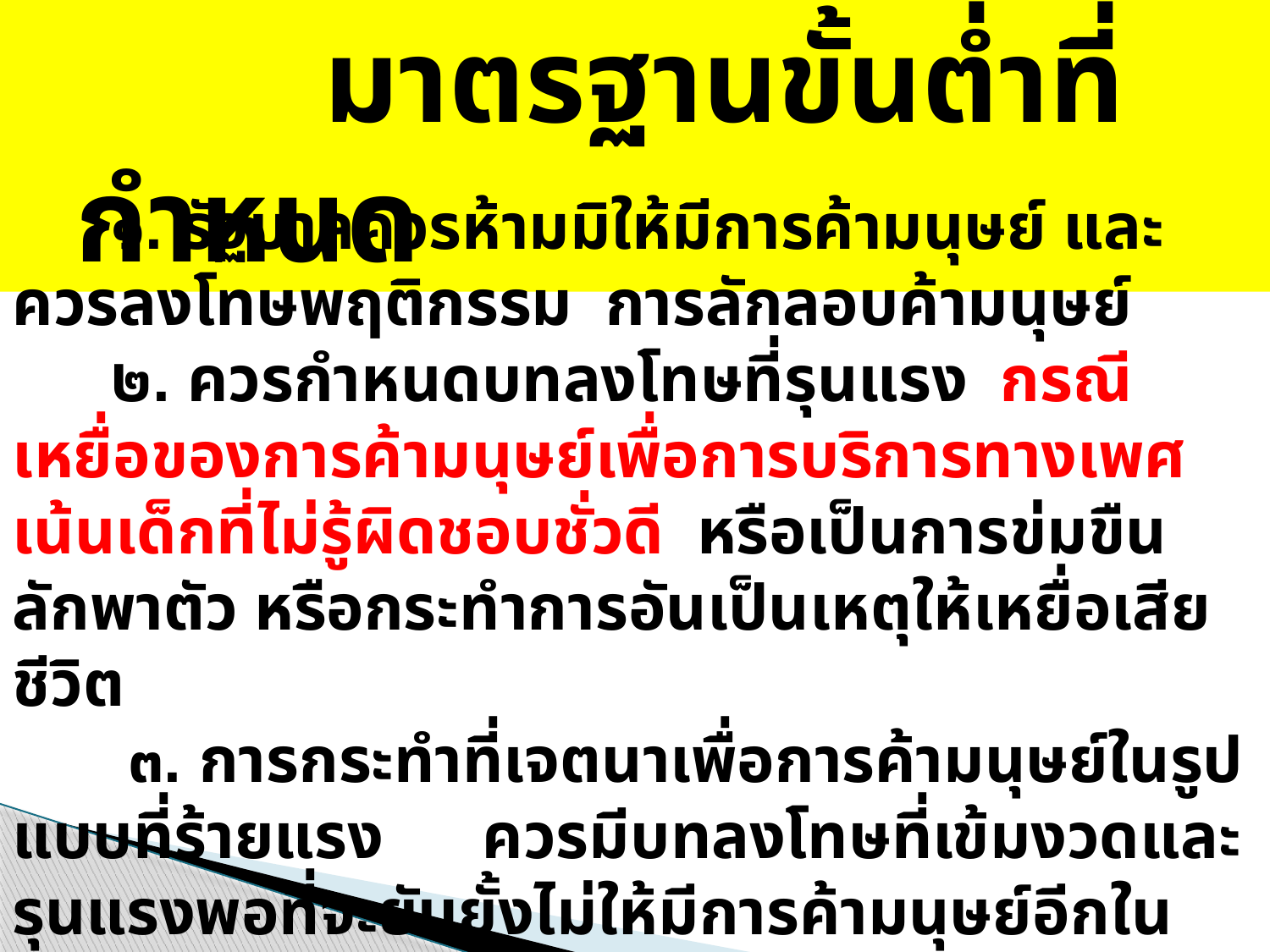

มาตรฐานขั้นต่ำที่กำหนด
      ๑. รัฐบาลควรห้ามมิให้มีการค้ามนุษย์ และควรลงโทษพฤติกรรม  การลักลอบค้ามนุษย์
      ๒. ควรกำหนดบทลงโทษที่รุนแรง  กรณีเหยื่อของการค้ามนุษย์เพื่อการบริการทางเพศ เน้นเด็กที่ไม่รู้ผิดชอบชั่วดี  หรือเป็นการข่มขืน    ลักพาตัว หรือกระทำการอันเป็นเหตุให้เหยื่อเสียชีวิต
       ๓. การกระทำที่เจตนาเพื่อการค้ามนุษย์ในรูปแบบที่ร้ายแรง      ควรมีบทลงโทษที่เข้มงวดและรุนแรงพอที่จะยับยั้งไม่ให้มีการค้ามนุษย์อีกในอนาคต
       ๔. รัฐบาลควรใช้และคงไว้ซึ่งความพยายามอย่างจริงจัง